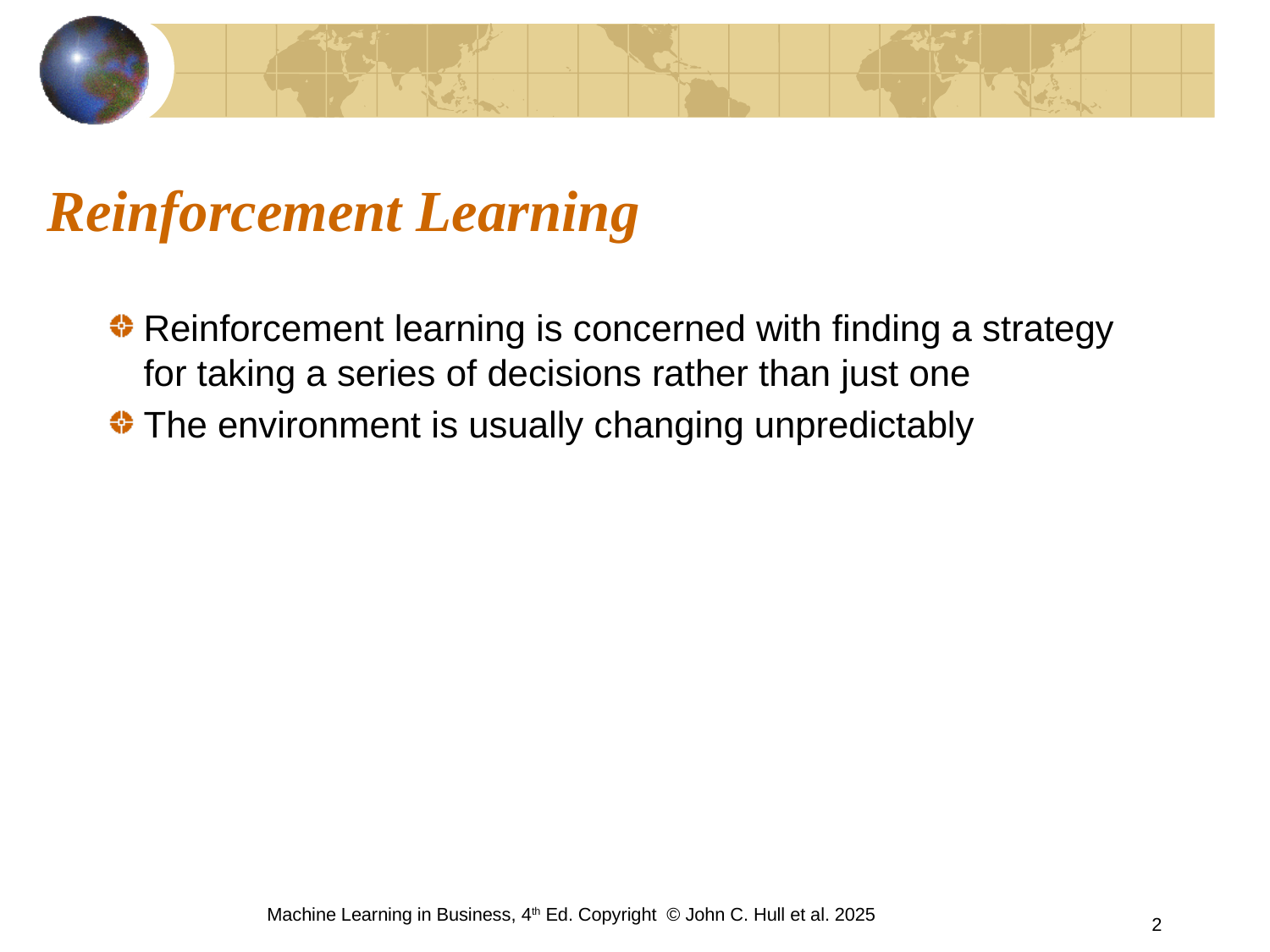

# Reinforcement Learning
Reinforcement learning is concerned with finding a strategy for taking a series of decisions rather than just one
The environment is usually changing unpredictably
Machine Learning in Business, 4th Ed. Copyright  © John C. Hull et al. 2025
2